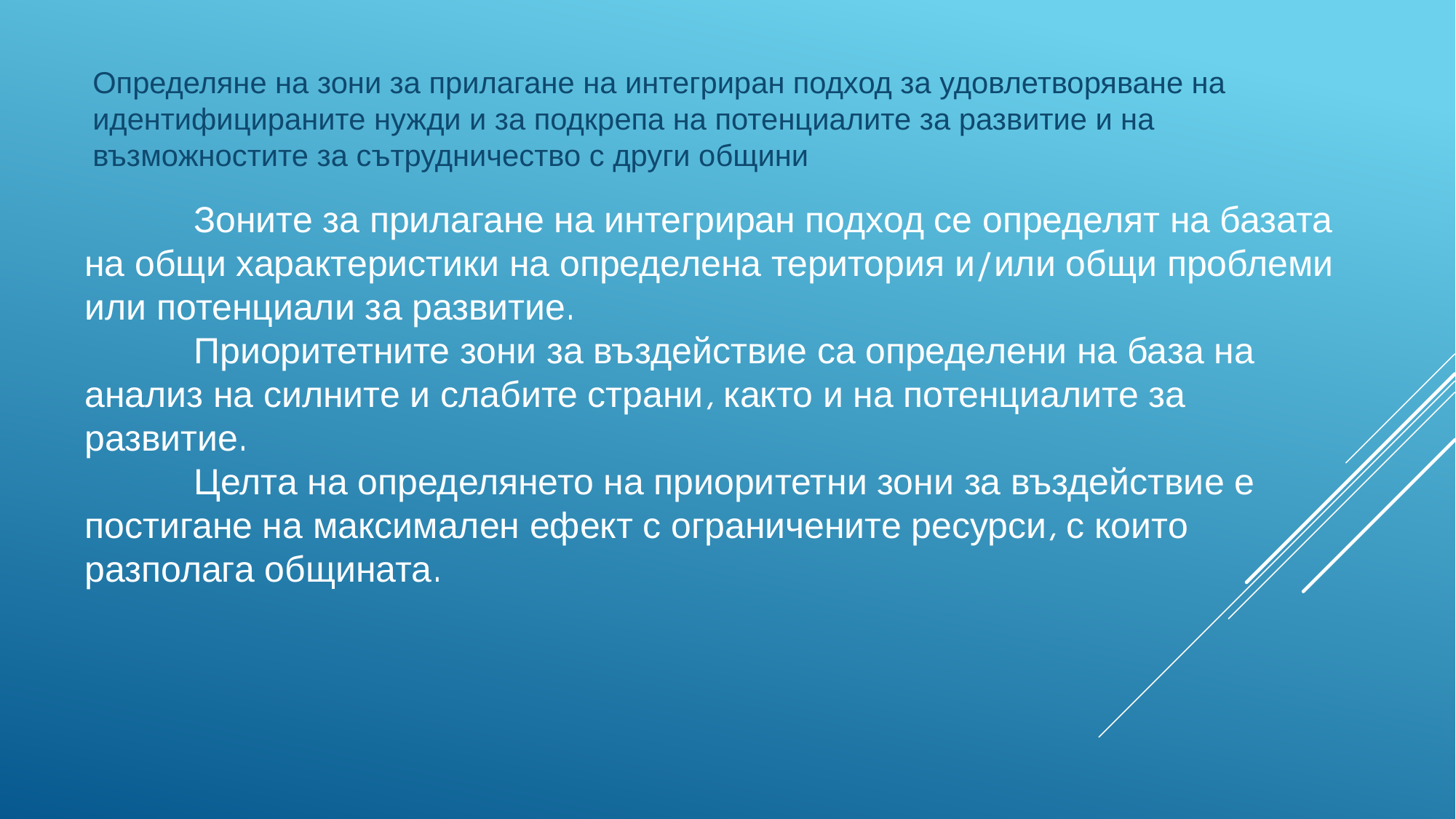

Определяне на зони за прилагане на интегриран подход за удовлетворяване на идентифицираните нужди и за подкрепа на потенциалите за развитие и на възможностите за сътрудничество с други общини
# Зоните за прилагане на интегриран подход се определят на базата на общи характеристики на определена територия и/или общи проблеми или потенциали за развитие. Приоритетните зони за въздействие са определени на база на анализ на силните и слабите страни, както и на потенциалите за развитие. Целта на определянето на приоритетни зони за въздействие е постигане на максимален ефект с ограничените ресурси, с които разполага общината.